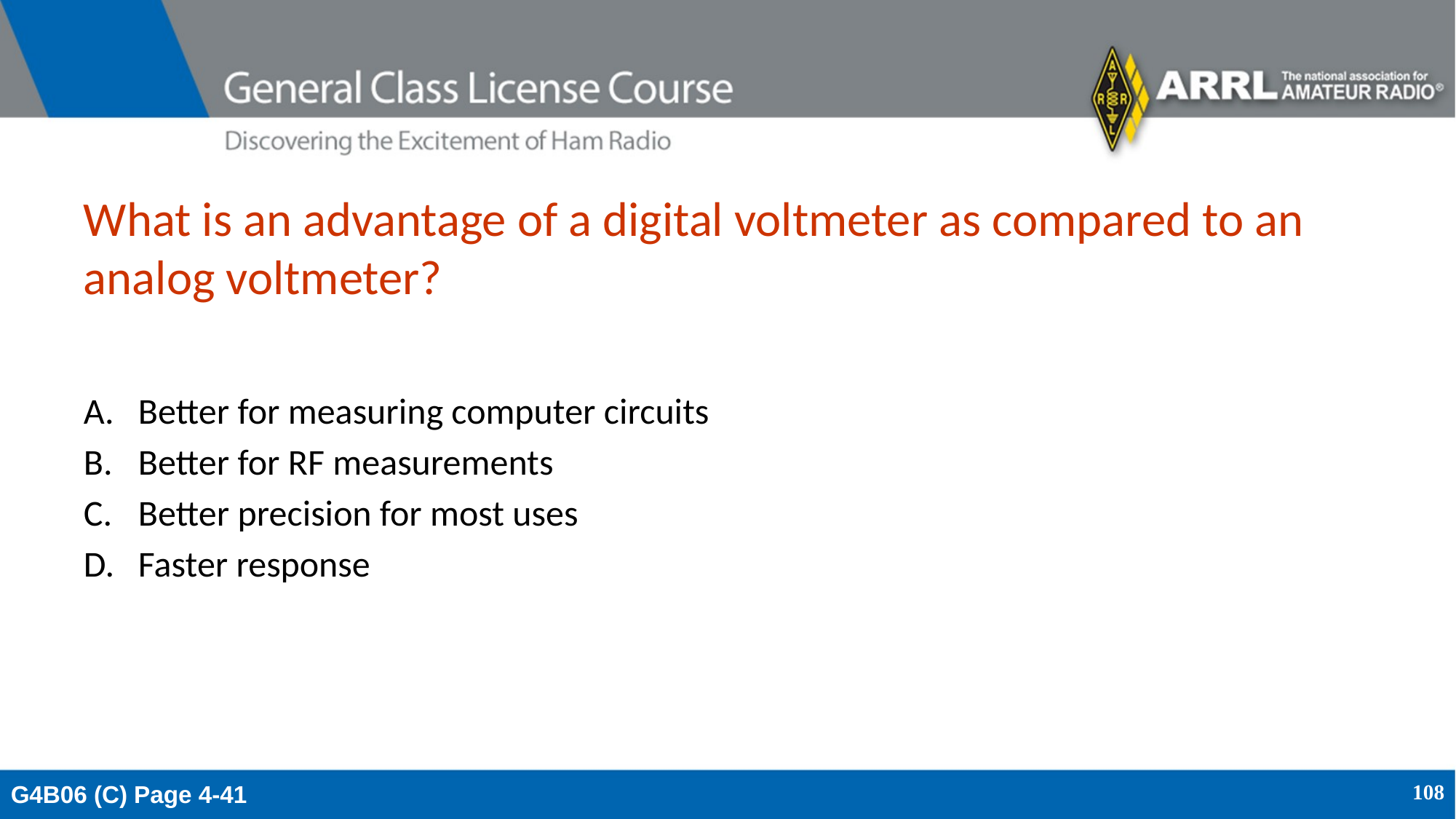

# What is an advantage of a digital voltmeter as compared to an analog voltmeter?
Better for measuring computer circuits
Better for RF measurements
Better precision for most uses
Faster response
G4B06 (C) Page 4-41
108